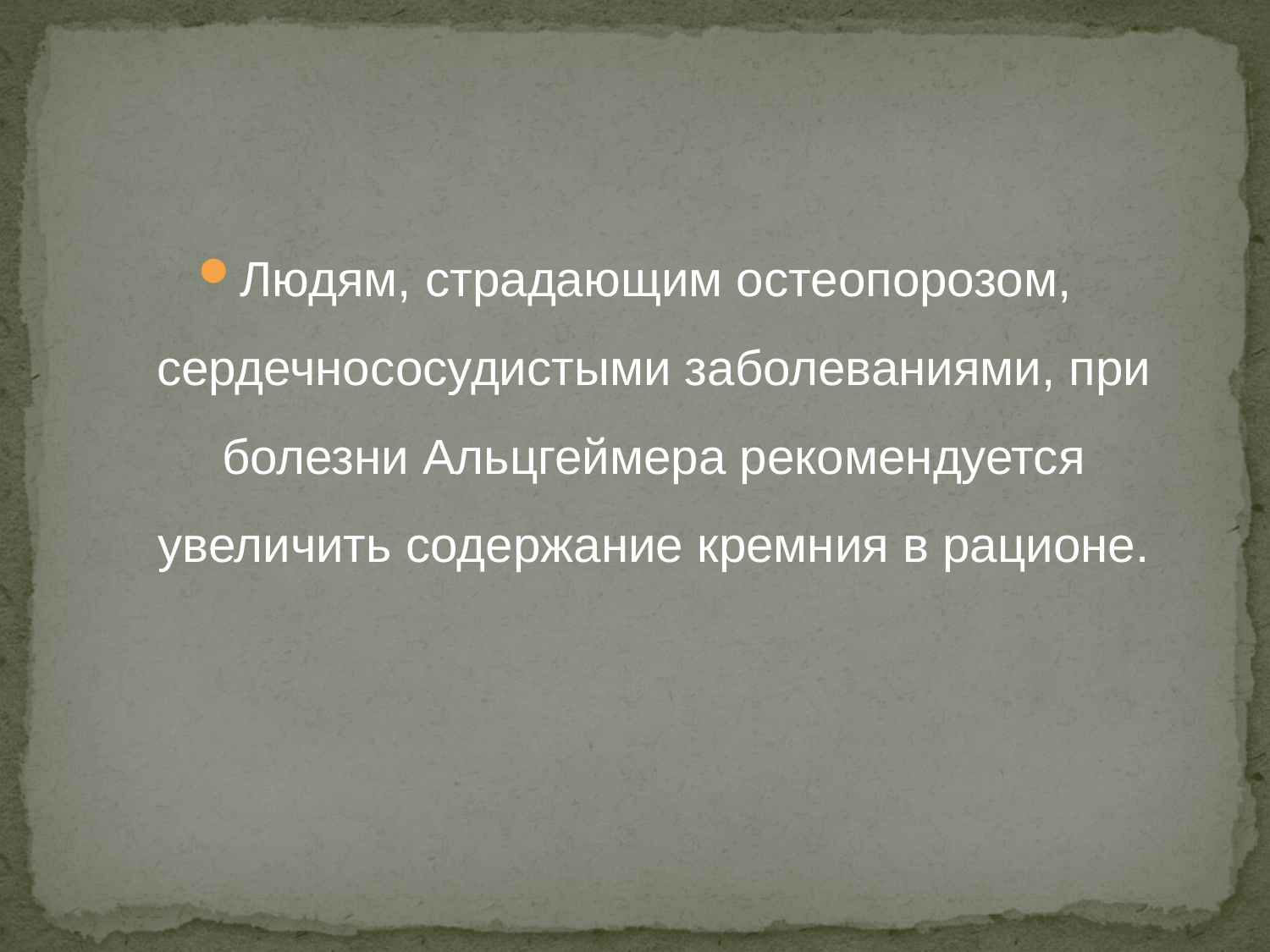

Людям, страдающим остеопорозом, сердечнососудистыми заболеваниями, при болезни Альцгеймера рекомендуется увеличить содержание кремния в рационе.